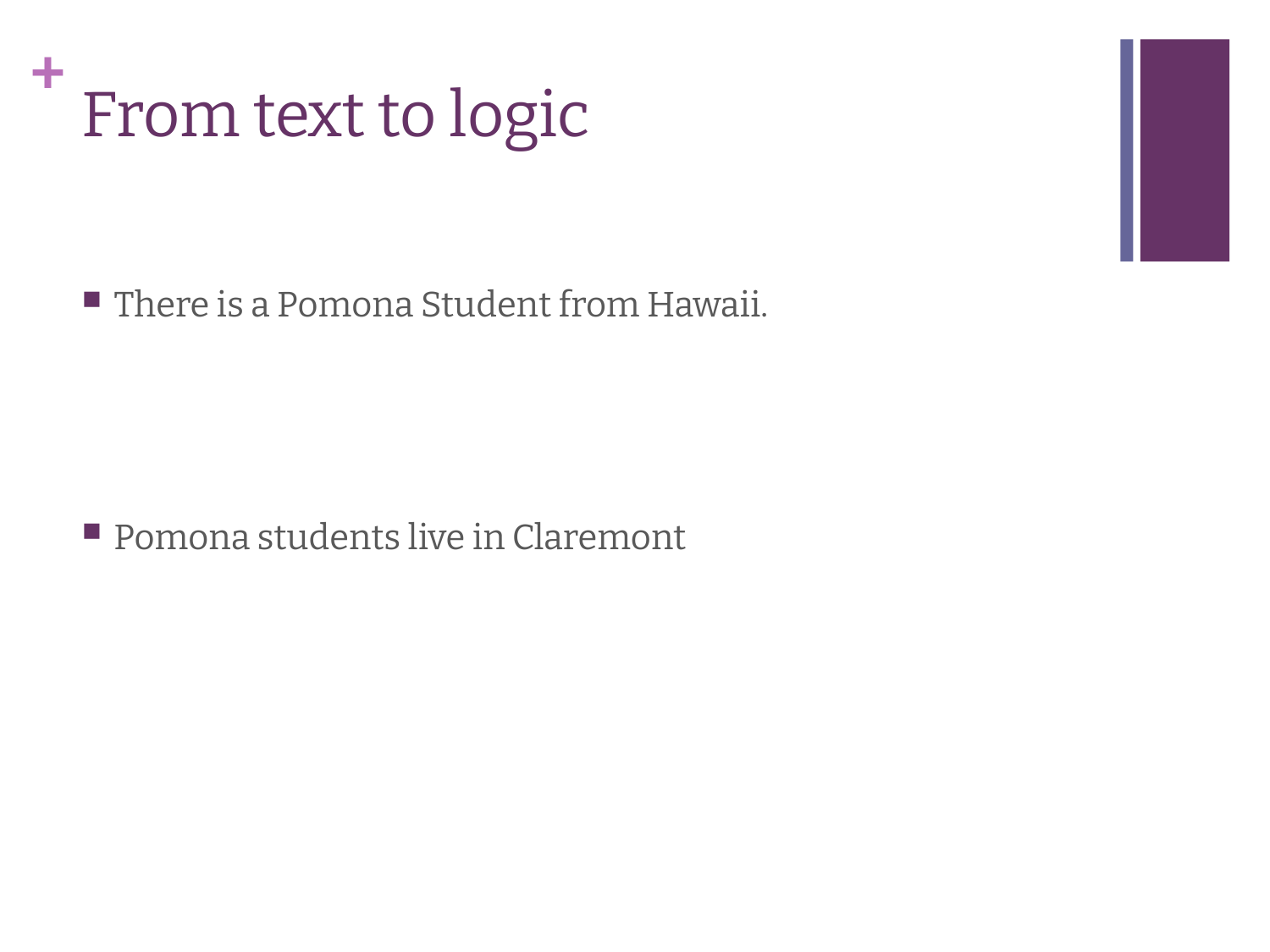

# From text to logic
There is a Pomona Student from Hawaii.

Pomona students live in Claremont

∃x.MuddStudent(x) ^ FromHawaii(x)
∀x.MuddStudent(x) => LivesInClaremont(x)